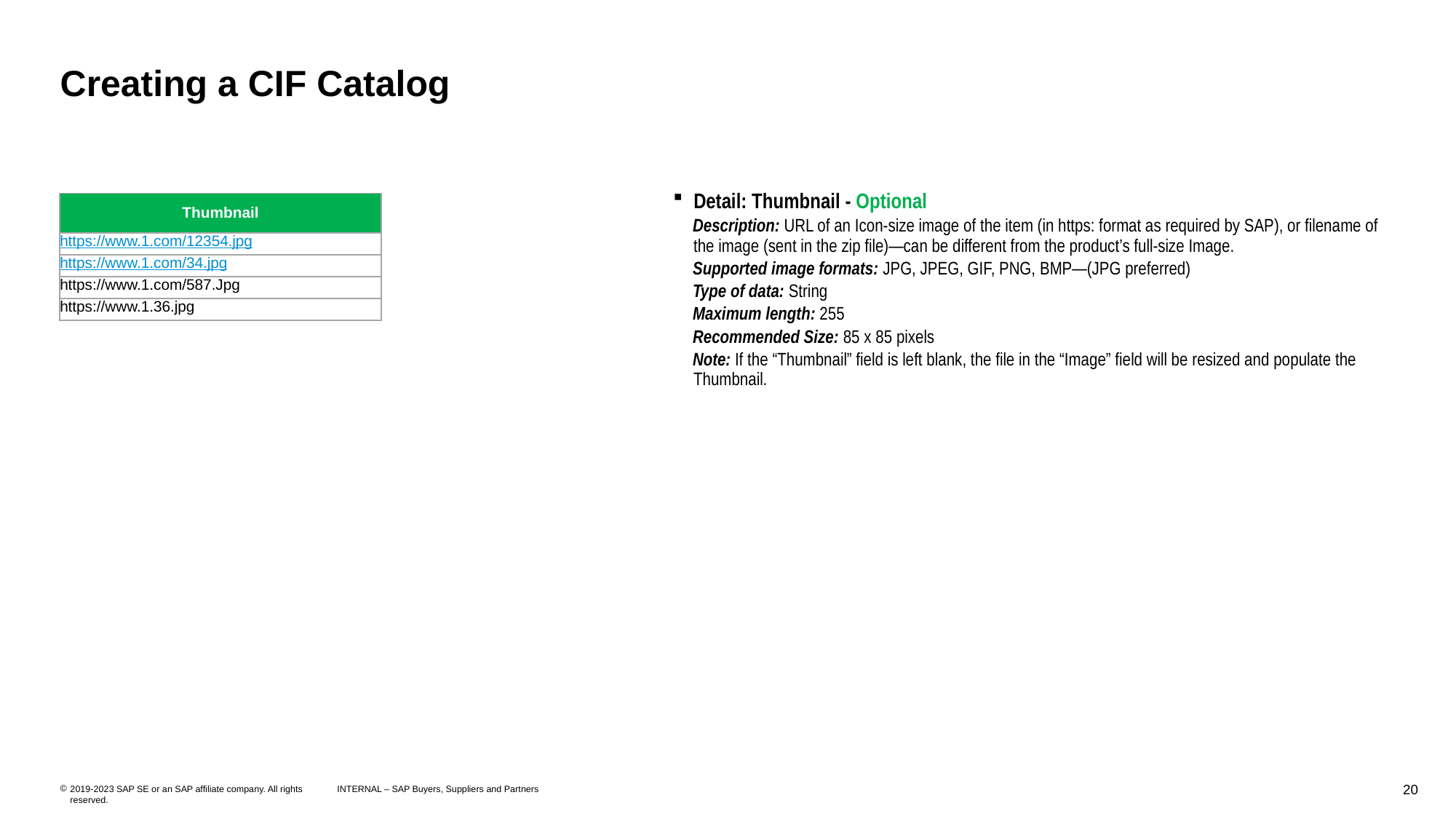

# Creating a CIF Catalog
| Thumbnail |
| --- |
| https://www.1.com/12354.jpg |
| https://www.1.com/34.jpg |
| https://www.1.com/587.Jpg |
| https://www.1.36.jpg |
Detail: Thumbnail - Optional
Description: URL of an Icon-size image of the item (in https: format as required by SAP), or filename of the image (sent in the zip file)—can be different from the product’s full-size Image.
Supported image formats: JPG, JPEG, GIF, PNG, BMP—(JPG preferred)
Type of data: String
Maximum length: 255
Recommended Size: 85 x 85 pixels
Note: If the “Thumbnail” field is left blank, the file in the “Image” field will be resized and populate the Thumbnail.